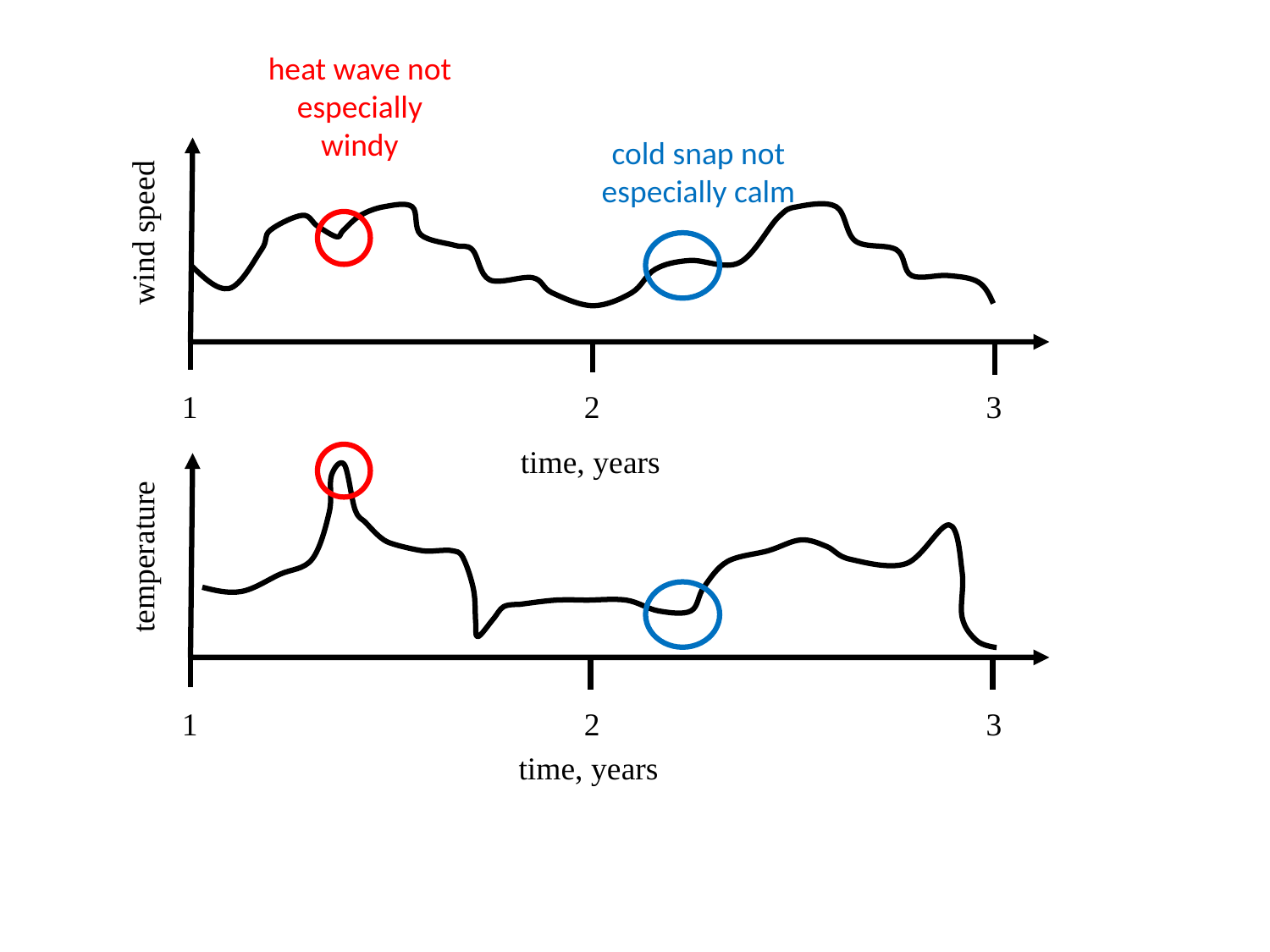

heat wave not especially windy
cold snap not especially calm

wind speed

1
2
3
time, years

temperature

1
2
3
time, years